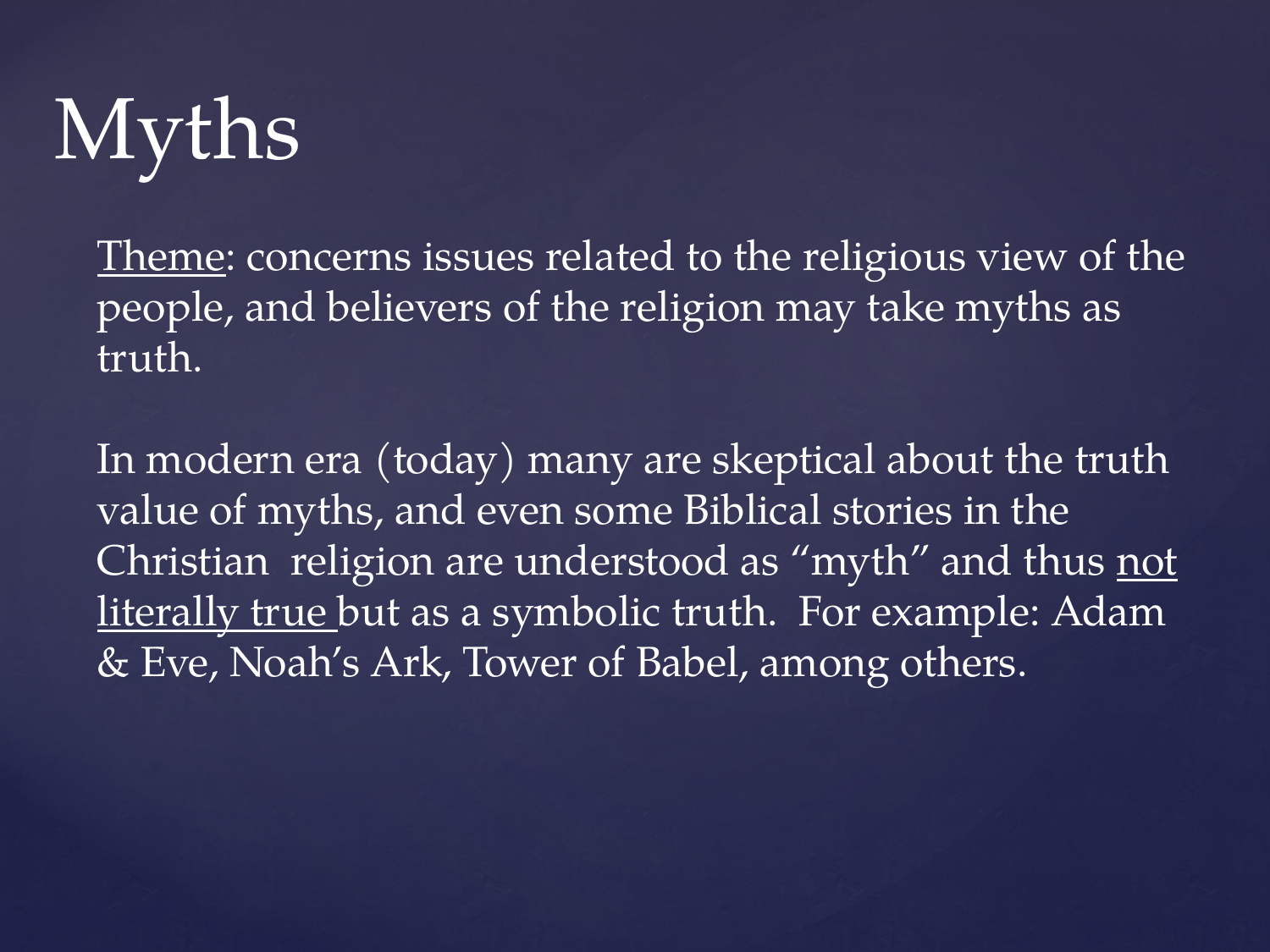

Myths
Theme: concerns issues related to the religious view of the people, and believers of the religion may take myths as truth.

In modern era (today) many are skeptical about the truth value of myths, and even some Biblical stories in the Christian  religion are understood as “myth” and thus not literally true but as a symbolic truth.  For example: Adam & Eve, Noah’s Ark, Tower of Babel, among others.